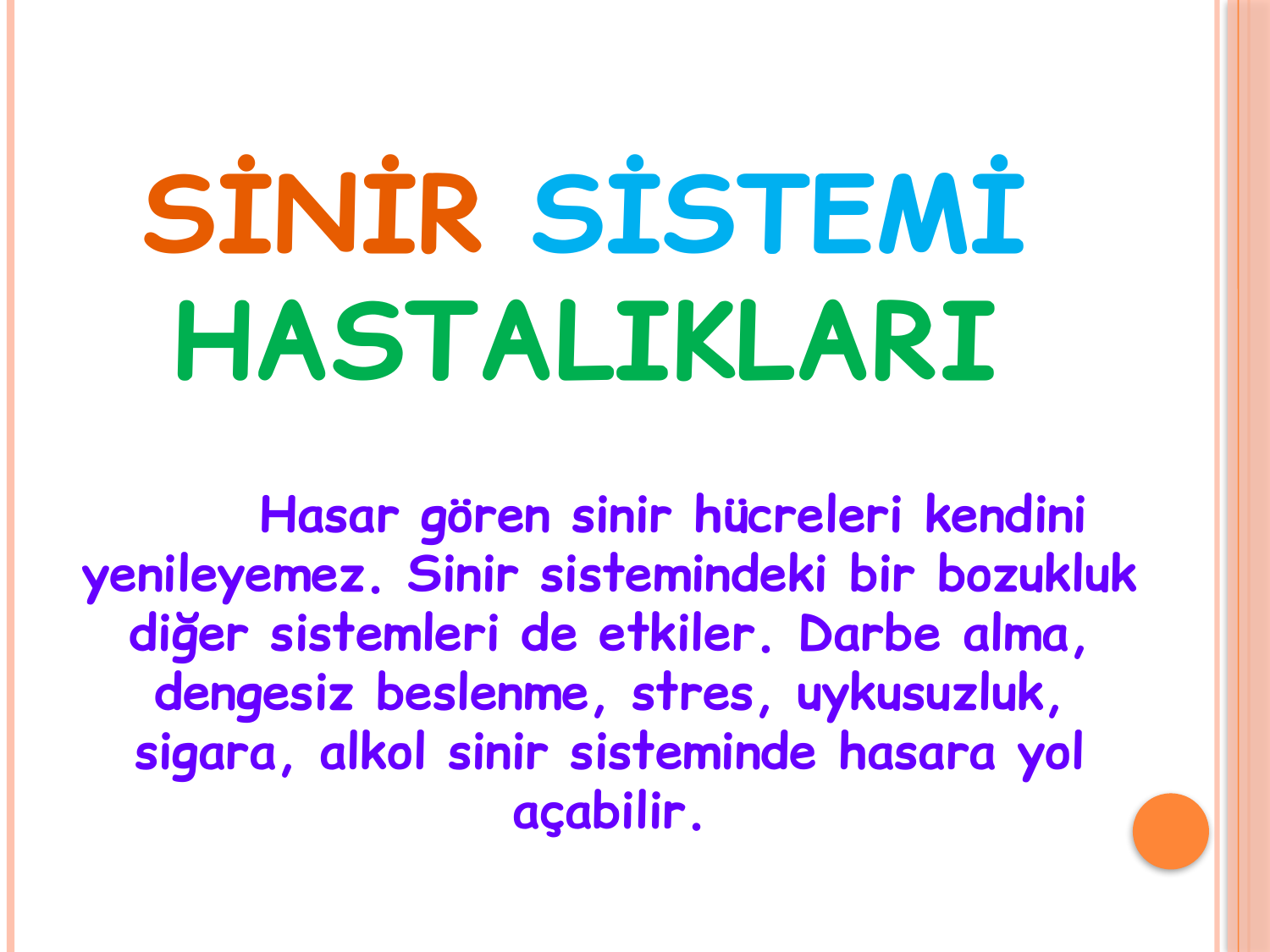

# SİNİR SİSTEMİ HASTALIKLARI
	Hasar gören sinir hücreleri kendini yenileyemez. Sinir sistemindeki bir bozukluk diğer sistemleri de etkiler. Darbe alma, dengesiz beslenme, stres, uykusuzluk, sigara, alkol sinir sisteminde hasara yol açabilir.